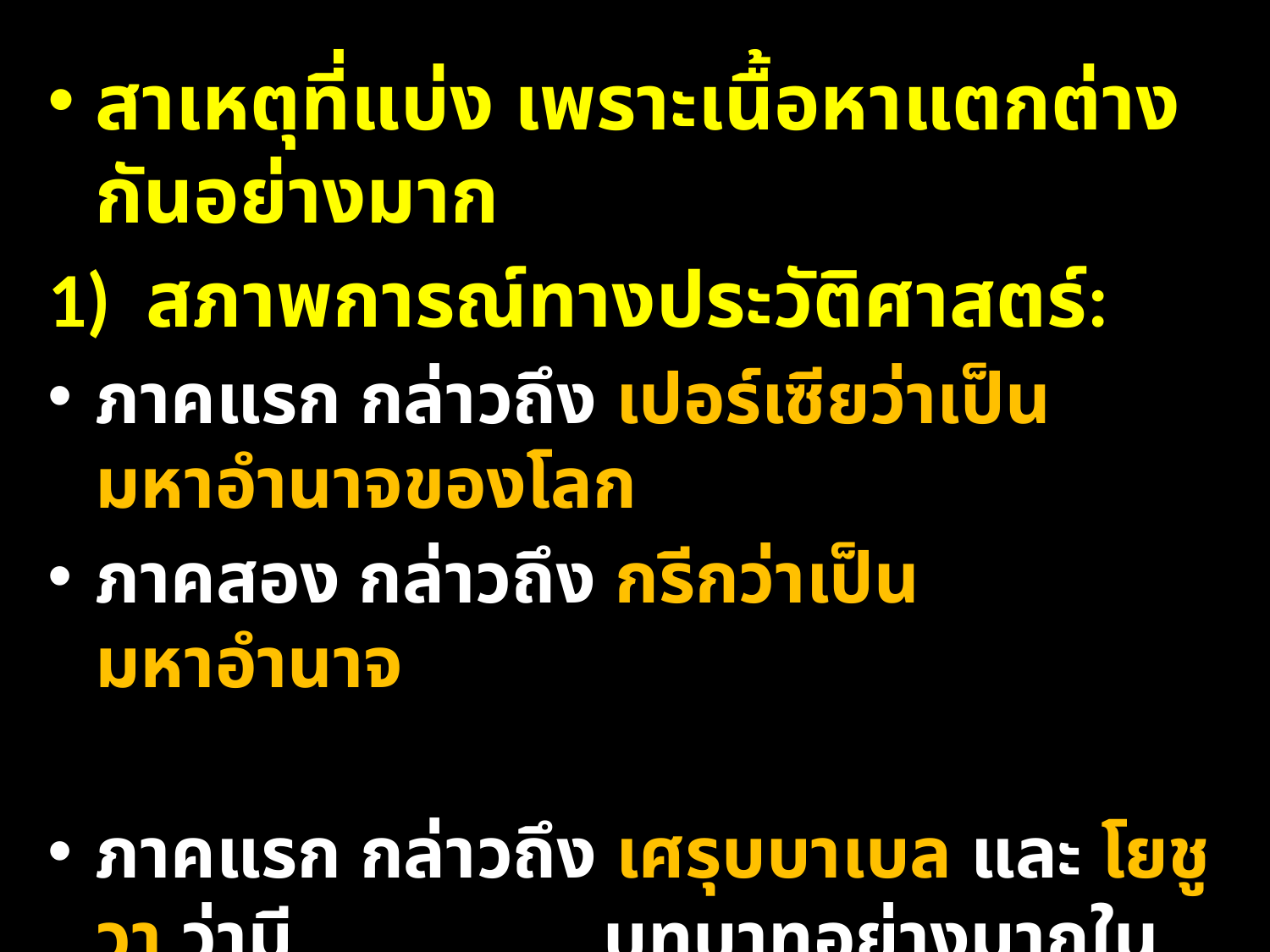

สาเหตุที่แบ่ง เพราะเนื้อหาแตกต่างกันอย่างมาก
1)  สภาพการณ์ทางประวัติศาสตร์:
ภาคแรก กล่าวถึง เปอร์เซียว่าเป็นมหาอำนาจของโลก
ภาคสอง กล่าวถึง กรีกว่าเป็นมหาอำนาจ

ภาคแรก กล่าวถึง เศรุบบาเบล และ โยชูวา ว่ามี			บทบาทอย่างมากในการก่อสร้างพระวิหาร-			กรุงเยรูซาเล็ม
ภาคสอง ไม่มีกล่าวถึง เศรุบบาเบล และ โยชูวา เลย